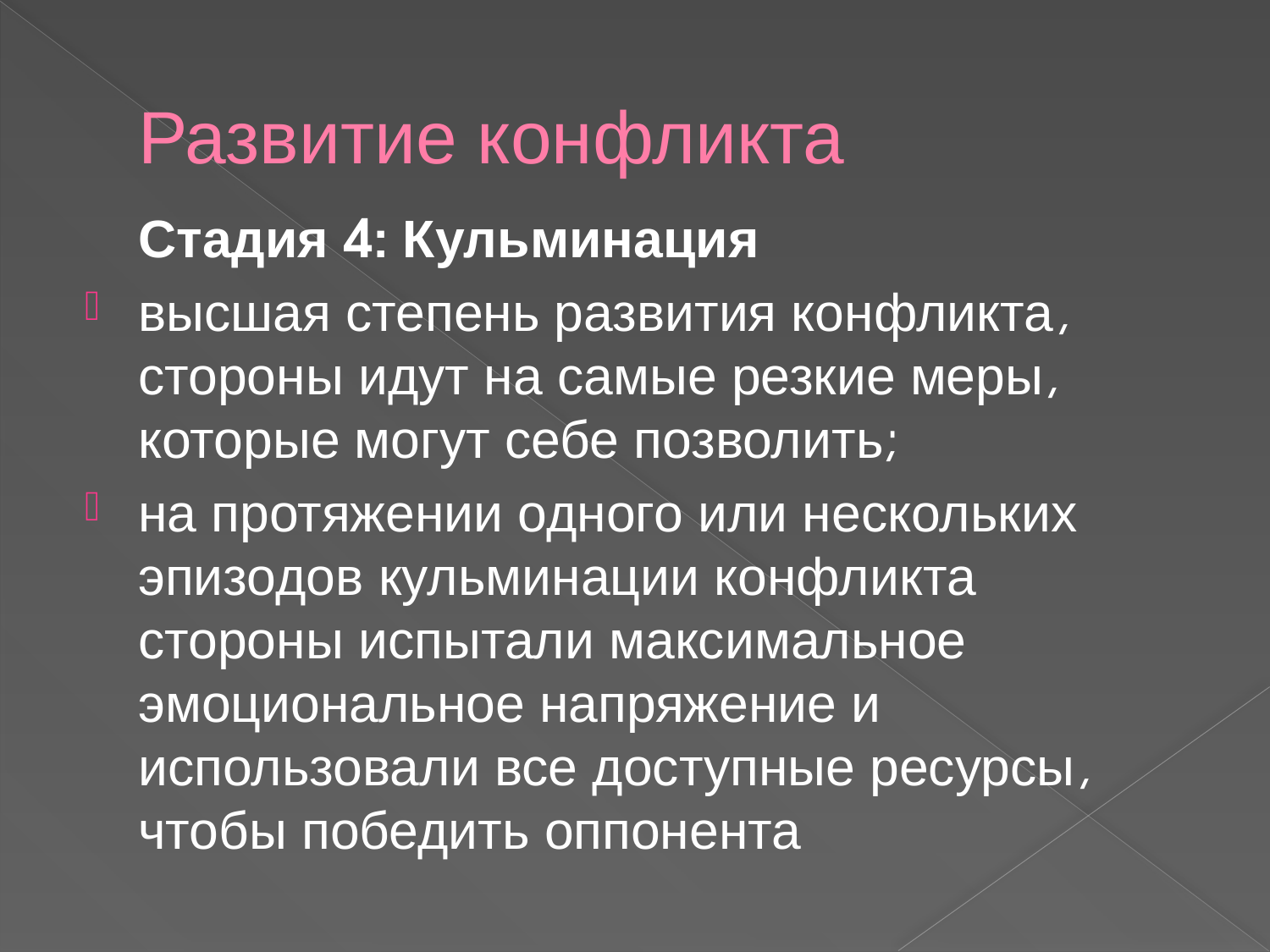

# Развитие конфликта
Стадия 4: Кульминация
высшая степень развития конфликта, стороны идут на самые резкие меры, которые могут себе позволить;
на протяжении одного или нескольких эпизодов кульминации конфликта стороны испытали максимальное эмоциональное напряжение и использовали все доступные ресурсы, чтобы победить оппонента